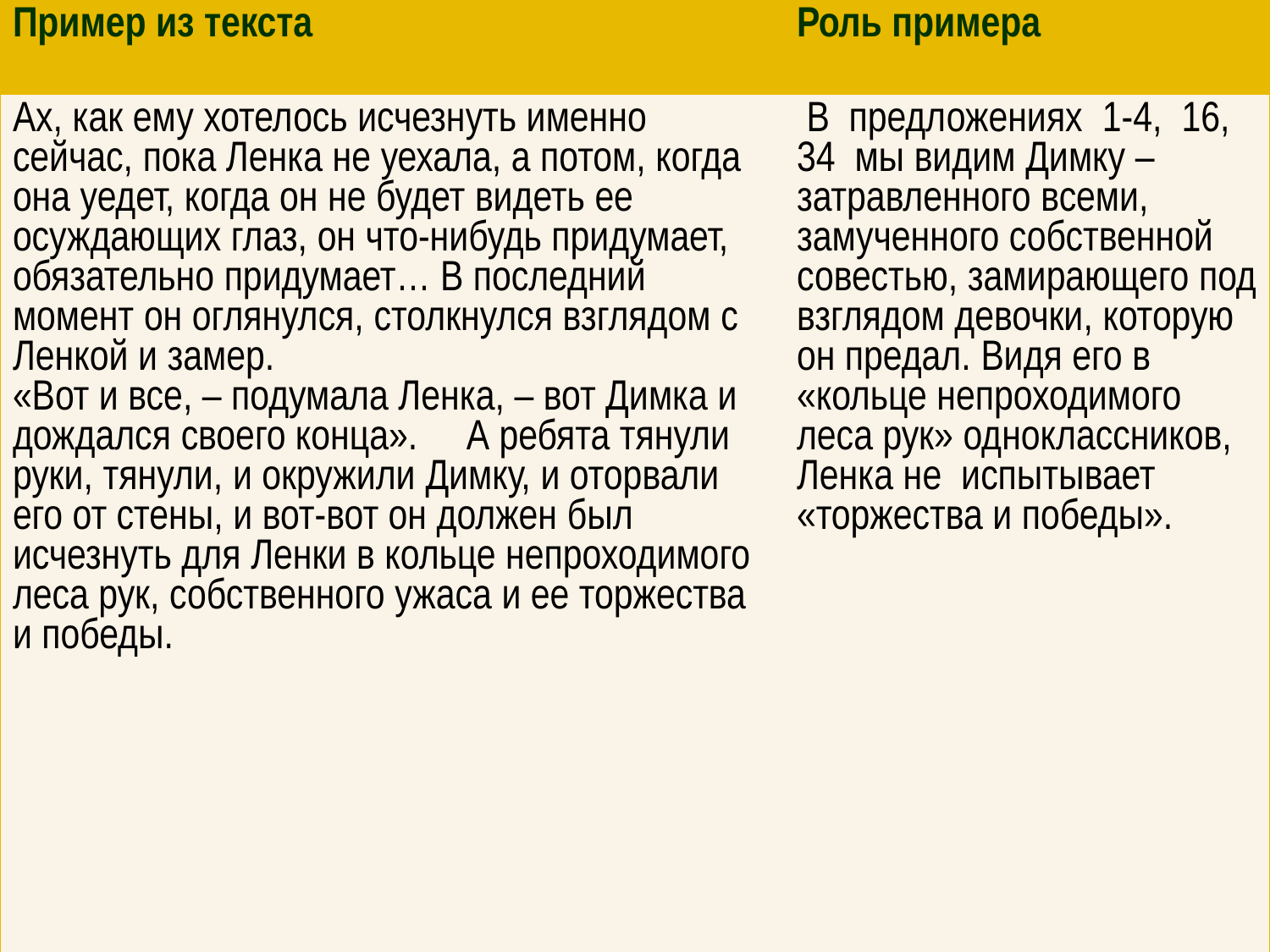

| Пример из текста | Роль примера |
| --- | --- |
| Ах, как ему хотелось исчезнуть именно сейчас, пока Ленка не уехала, а потом, когда она уедет, когда он не будет видеть ее осуждающих глаз, он что-нибудь придумает, обязательно придумает… В последний момент он оглянулся, столкнулся взглядом с Ленкой и замер. «Вот и все, – подумала Ленка, – вот Димка и дождался своего конца».     А ребята тянули руки, тянули, и окружили Димку, и оторвали его от стены, и вот-вот он должен был исчезнуть для Ленки в кольце непроходимого леса рук, собственного ужаса и ее торжества и победы. | В предложениях 1-4, 16, 34 мы видим Димку – затравленного всеми, замученного собственной совестью, замирающего под взглядом девочки, которую он предал. Видя его в «кольце непроходимого леса рук» одноклассников, Ленка не испытывает «торжества и победы». |